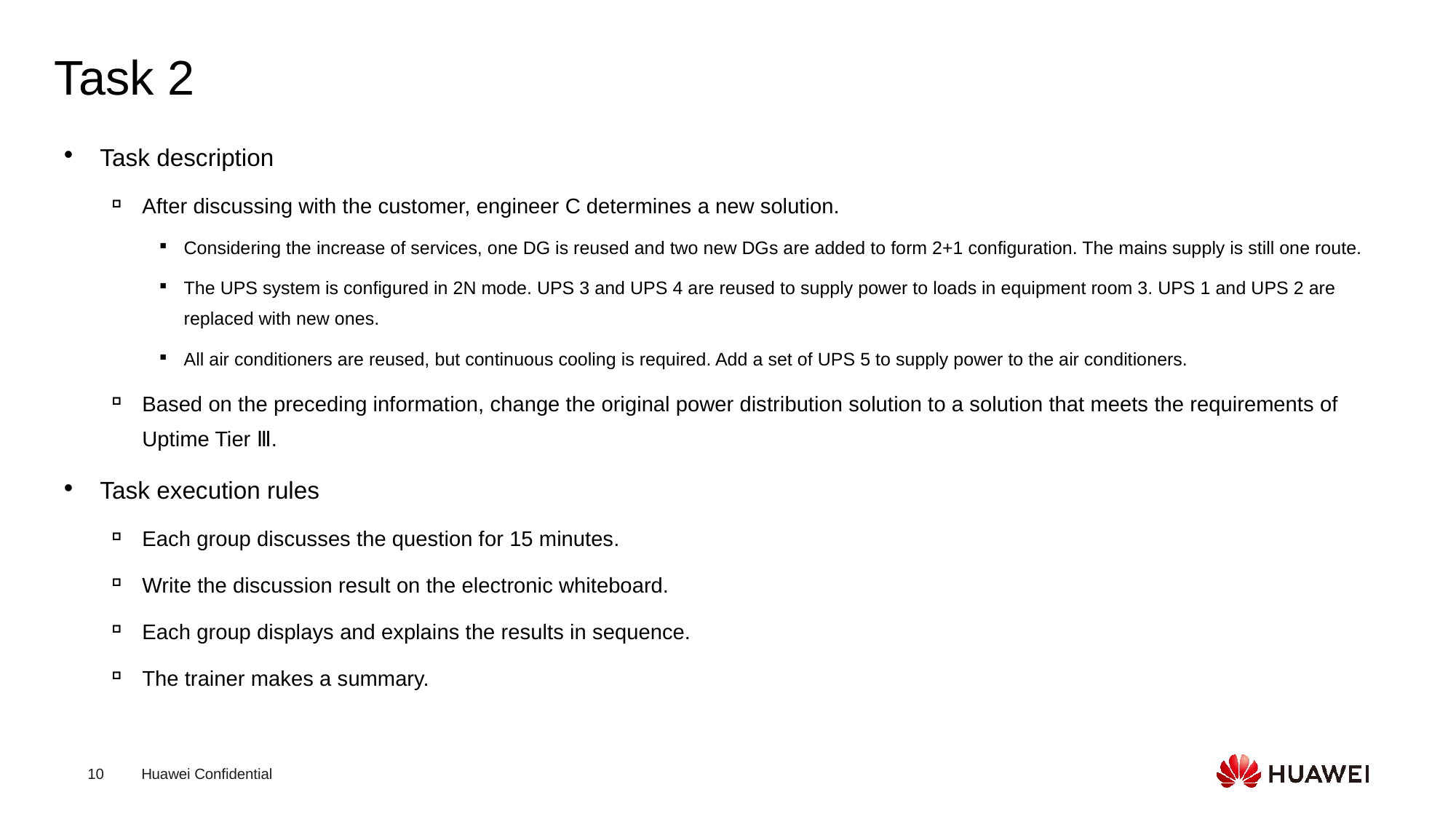

# Task 2
Task description
After discussing with the customer, engineer C determines a new solution.
Considering the increase of services, one DG is reused and two new DGs are added to form 2+1 configuration. The mains supply is still one route.
The UPS system is configured in 2N mode. UPS 3 and UPS 4 are reused to supply power to loads in equipment room 3. UPS 1 and UPS 2 are replaced with new ones.
All air conditioners are reused, but continuous cooling is required. Add a set of UPS 5 to supply power to the air conditioners.
Based on the preceding information, change the original power distribution solution to a solution that meets the requirements of Uptime Tier Ⅲ.
Task execution rules
Each group discusses the question for 15 minutes.
Write the discussion result on the electronic whiteboard.
Each group displays and explains the results in sequence.
The trainer makes a summary.